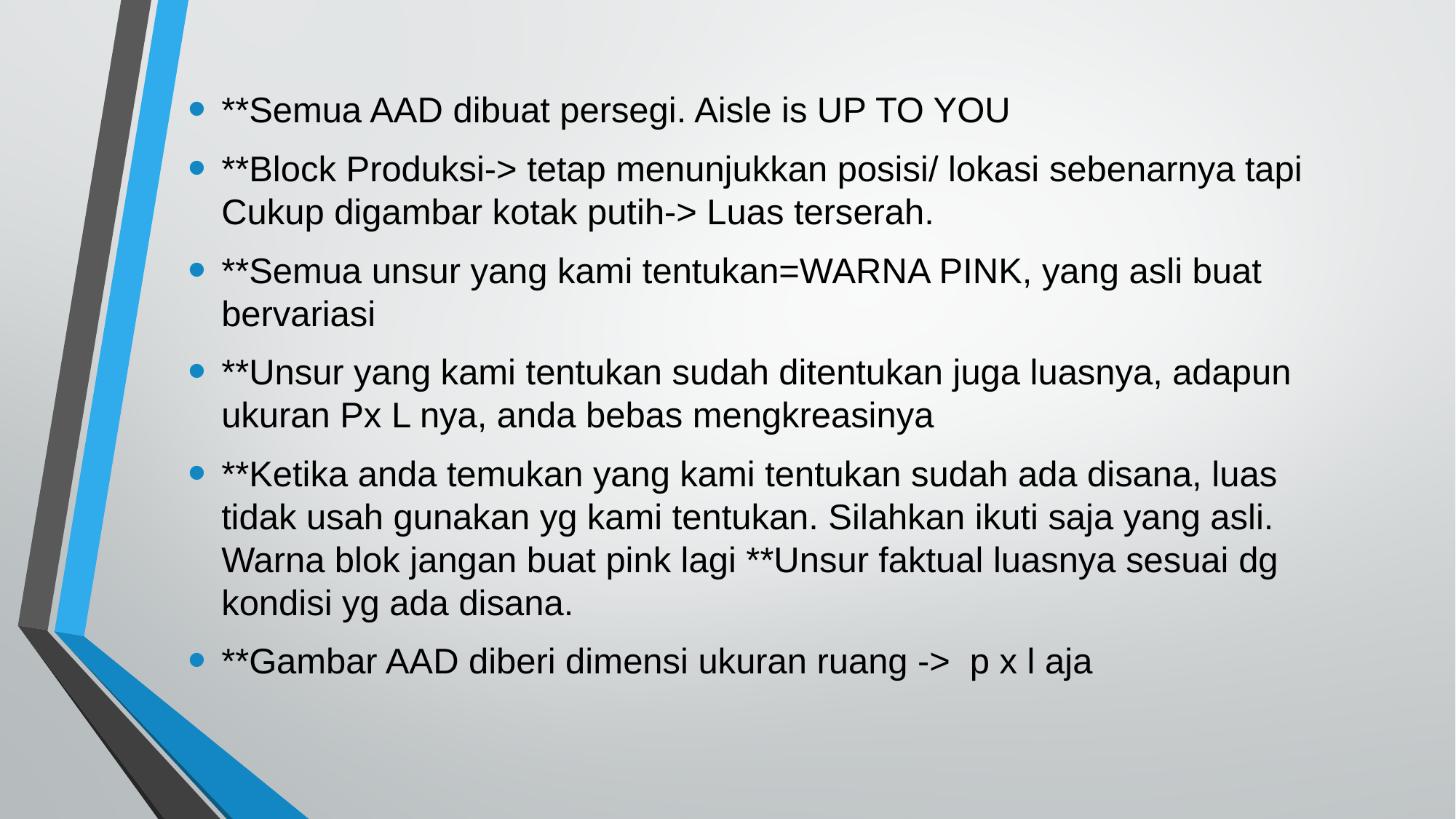

#
**Semua AAD dibuat persegi. Aisle is UP TO YOU
**Block Produksi-> tetap menunjukkan posisi/ lokasi sebenarnya tapi Cukup digambar kotak putih-> Luas terserah.
**Semua unsur yang kami tentukan=WARNA PINK, yang asli buat bervariasi
**Unsur yang kami tentukan sudah ditentukan juga luasnya, adapun ukuran Px L nya, anda bebas mengkreasinya
**Ketika anda temukan yang kami tentukan sudah ada disana, luas tidak usah gunakan yg kami tentukan. Silahkan ikuti saja yang asli. Warna blok jangan buat pink lagi **Unsur faktual luasnya sesuai dg kondisi yg ada disana.
**Gambar AAD diberi dimensi ukuran ruang ->  p x l aja